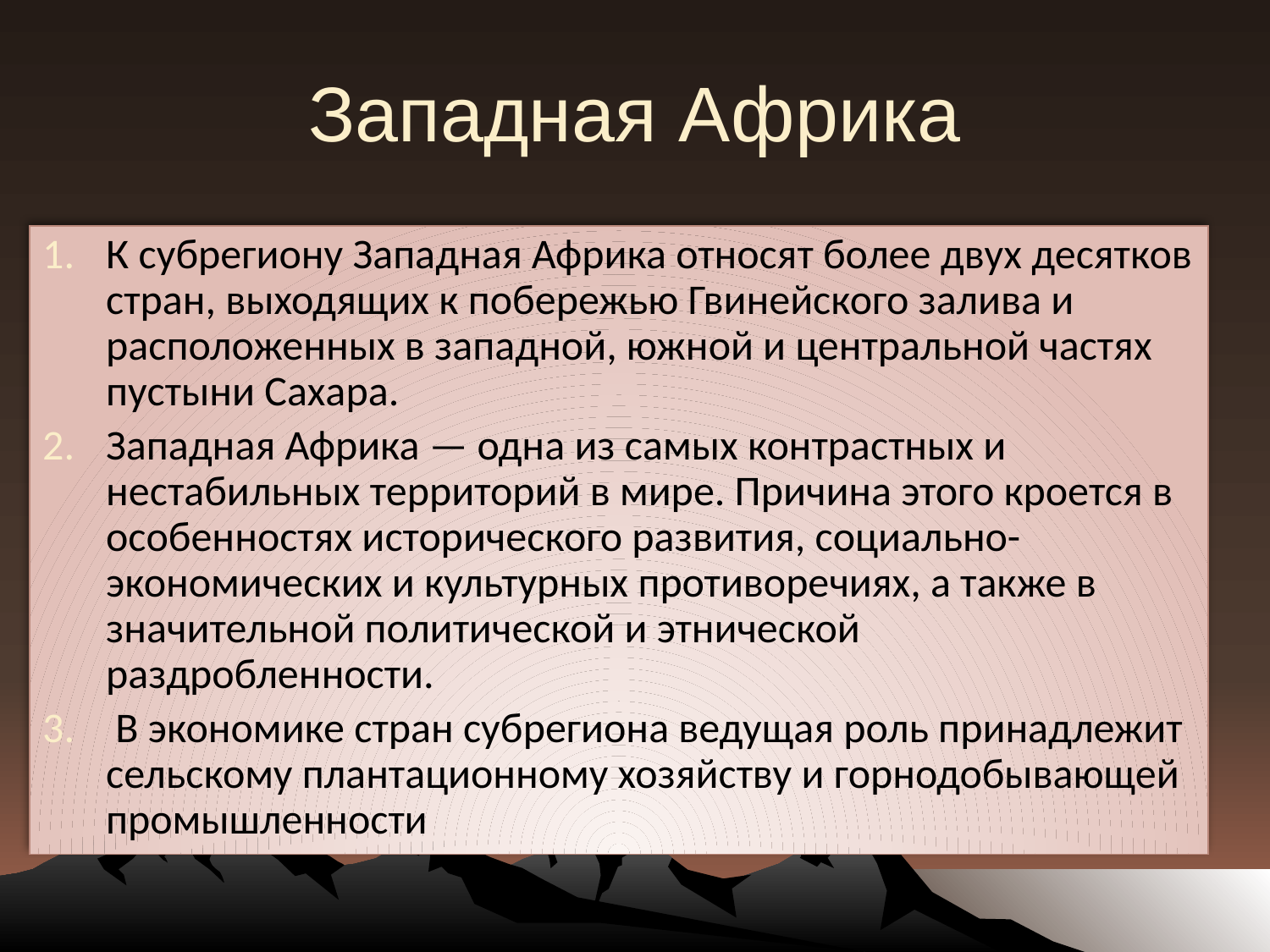

# Западная Африка
К субрегиону Западная Африка относят более двух десятков стран, выходящих к побережью Гвинейского залива и расположенных в западной, южной и центральной частях пустыни Сахара.
Западная Африка — одна из самых контрастных и нестабильных территорий в мире. Причина этого кроется в особенностях исторического развития, социально-экономических и культурных противоречиях, а также в значительной политической и этнической раздробленности.
 В экономике стран субрегиона ведущая роль принадлежит сельскому плантационному хозяйству и горнодобывающей промышленности